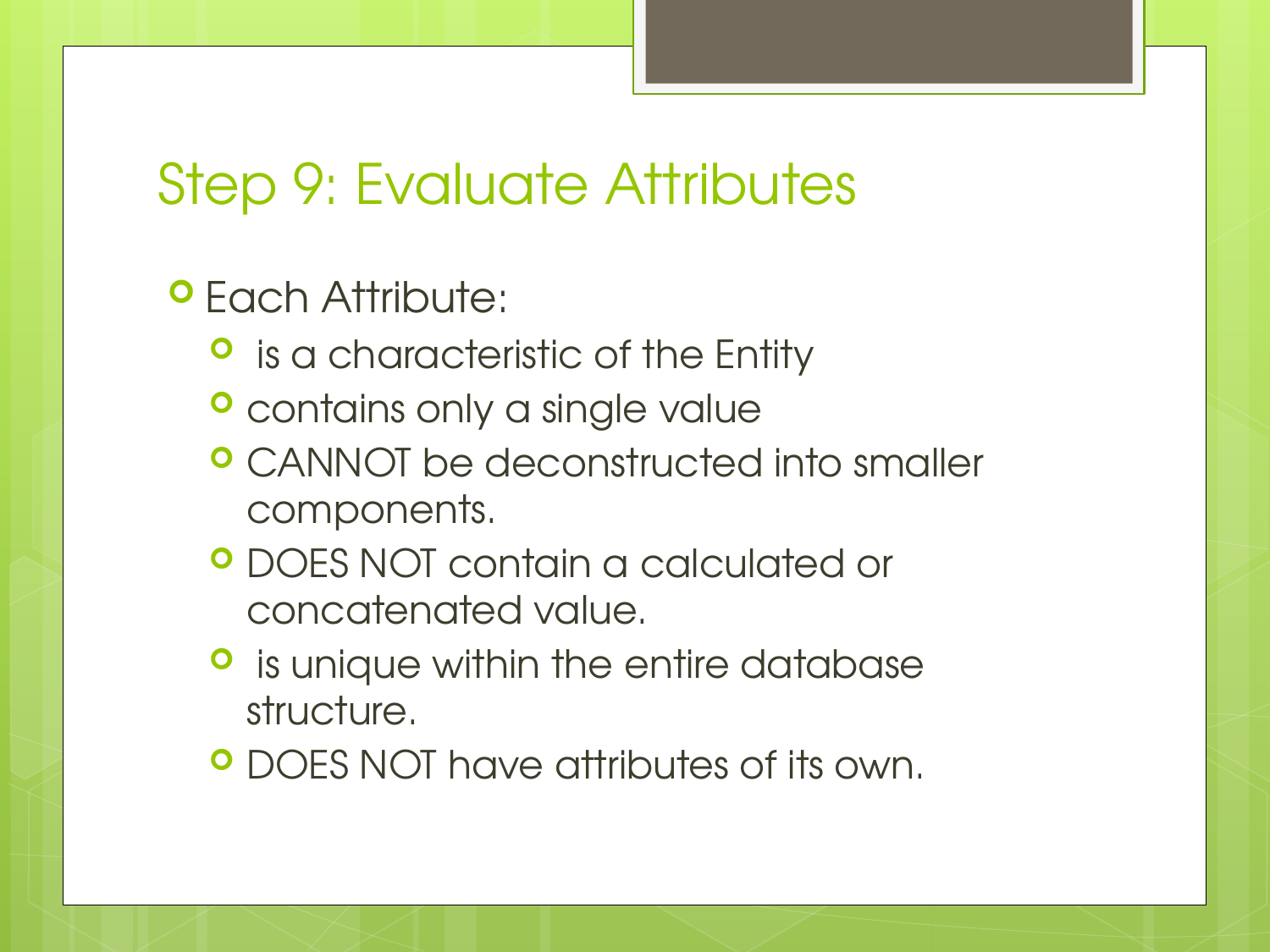

# Step 9: Evaluate Attributes
Each Attribute:
 is a characteristic of the Entity
contains only a single value
CANNOT be deconstructed into smaller components.
DOES NOT contain a calculated or concatenated value.
 is unique within the entire database structure.
DOES NOT have attributes of its own.